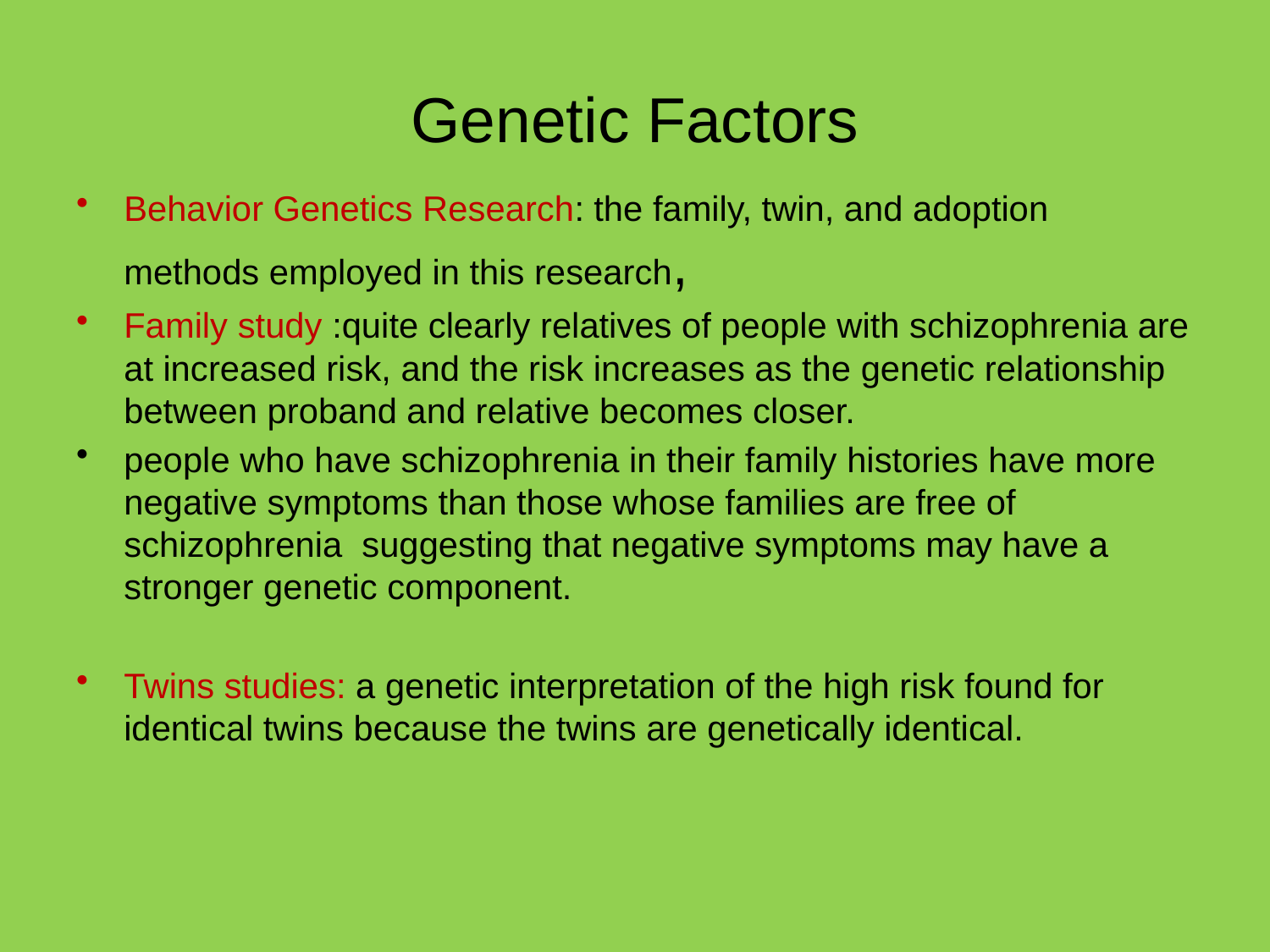

# Genetic Factors
Behavior Genetics Research: the family, twin, and adoption methods employed in this research,
Family study :quite clearly relatives of people with schizophrenia are at increased risk, and the risk increases as the genetic relationship between proband and relative becomes closer.
people who have schizophrenia in their family histories have more negative symptoms than those whose families are free of schizophrenia  suggesting that negative symptoms may have a stronger genetic component.

Twins studies: a genetic interpretation of the high risk found for identical twins because the twins are genetically identical.